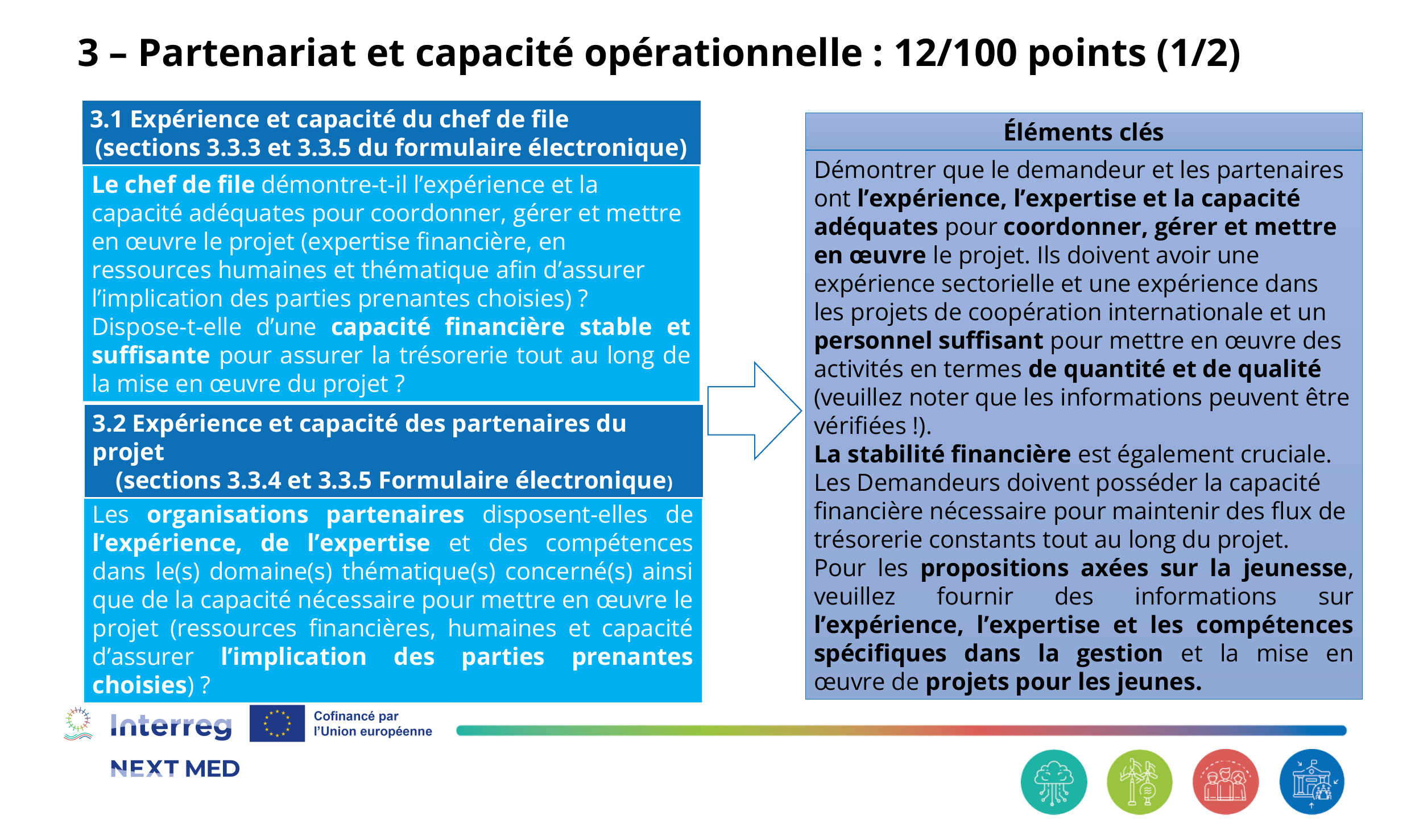

# 3 – Partenariat et capacité opérationnelle : 12/100 points (1/2)
3.1 Expérience et capacité du chef de file
(sections 3.3.3 et 3.3.5 du formulaire électronique)
Le chef de file démontre-t-il l’expérience et la capacité adéquates pour coordonner, gérer et mettre en œuvre le projet (expertise financière, en ressources humaines et thématique afin d’assurer l’implication des parties prenantes choisies) ?
Dispose-t-elle d’une capacité financière stable et suffisante pour assurer la trésorerie tout au long de la mise en œuvre du projet ?
Éléments clés
Démontrer que le demandeur et les partenaires ont l’expérience, l’expertise et la capacité adéquates pour coordonner, gérer et mettre en œuvre le projet. Ils doivent avoir une expérience sectorielle et une expérience dans les projets de coopération internationale et un personnel suffisant pour mettre en œuvre des activités en termes de quantité et de qualité (veuillez noter que les informations peuvent être vérifiées !).
La stabilité financière est également cruciale. Les Demandeurs doivent posséder la capacité financière nécessaire pour maintenir des flux de trésorerie constants tout au long du projet.
Pour les propositions axées sur la jeunesse, veuillez fournir des informations sur l’expérience, l’expertise et les compétences spécifiques dans la gestion et la mise en œuvre de projets pour les jeunes.

3.2 Expérience et capacité des partenaires du projet
(sections 3.3.4 et 3.3.5 Formulaire électronique)
Les organisations partenaires disposent-elles de l’expérience, de l’expertise et des compétences dans le(s) domaine(s) thématique(s) concerné(s) ainsi que de la capacité nécessaire pour mettre en œuvre le projet (ressources financières, humaines et capacité d’assurer l’implication des parties prenantes choisies) ?